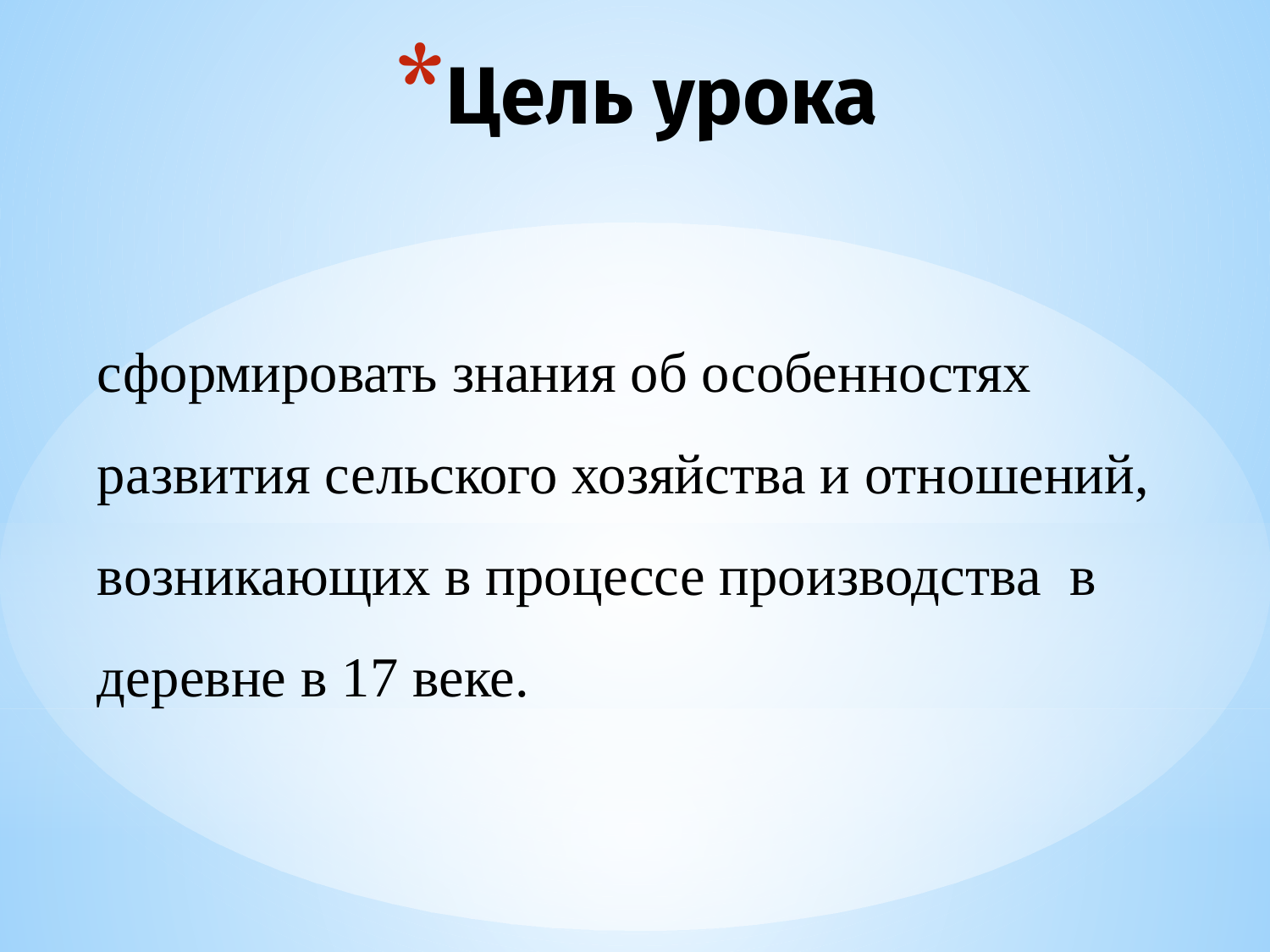

# Цель урока
сформировать знания об особенностях развития сельского хозяйства и отношений, возникающих в процессе производства  в деревне в 17 веке.